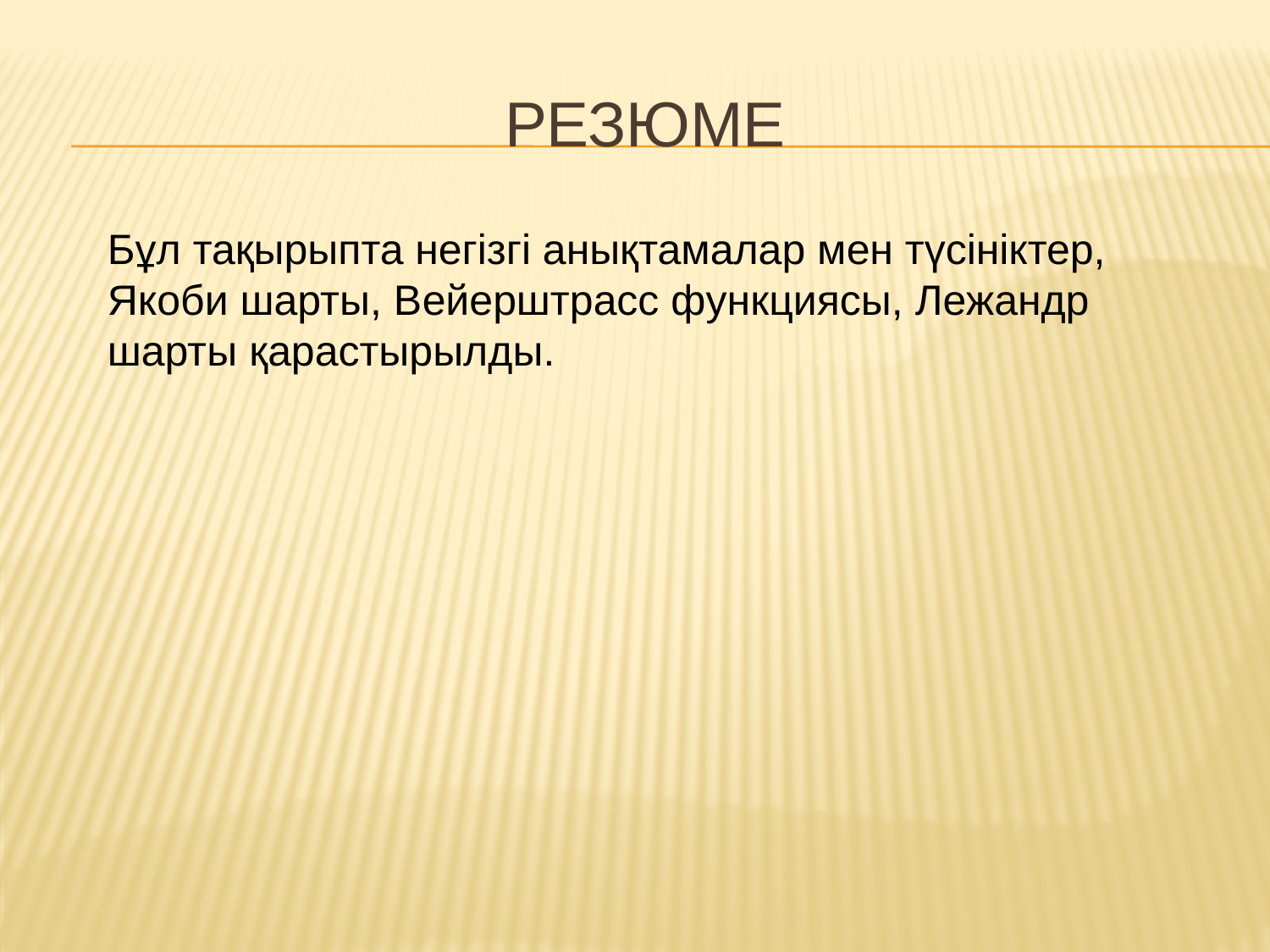

# РЕЗЮМЕ
Бұл тақырыпта негізгі анықтамалар мен түсініктер,
Якоби шарты, Вейерштрасс функциясы, Лежандр шарты қарастырылды.